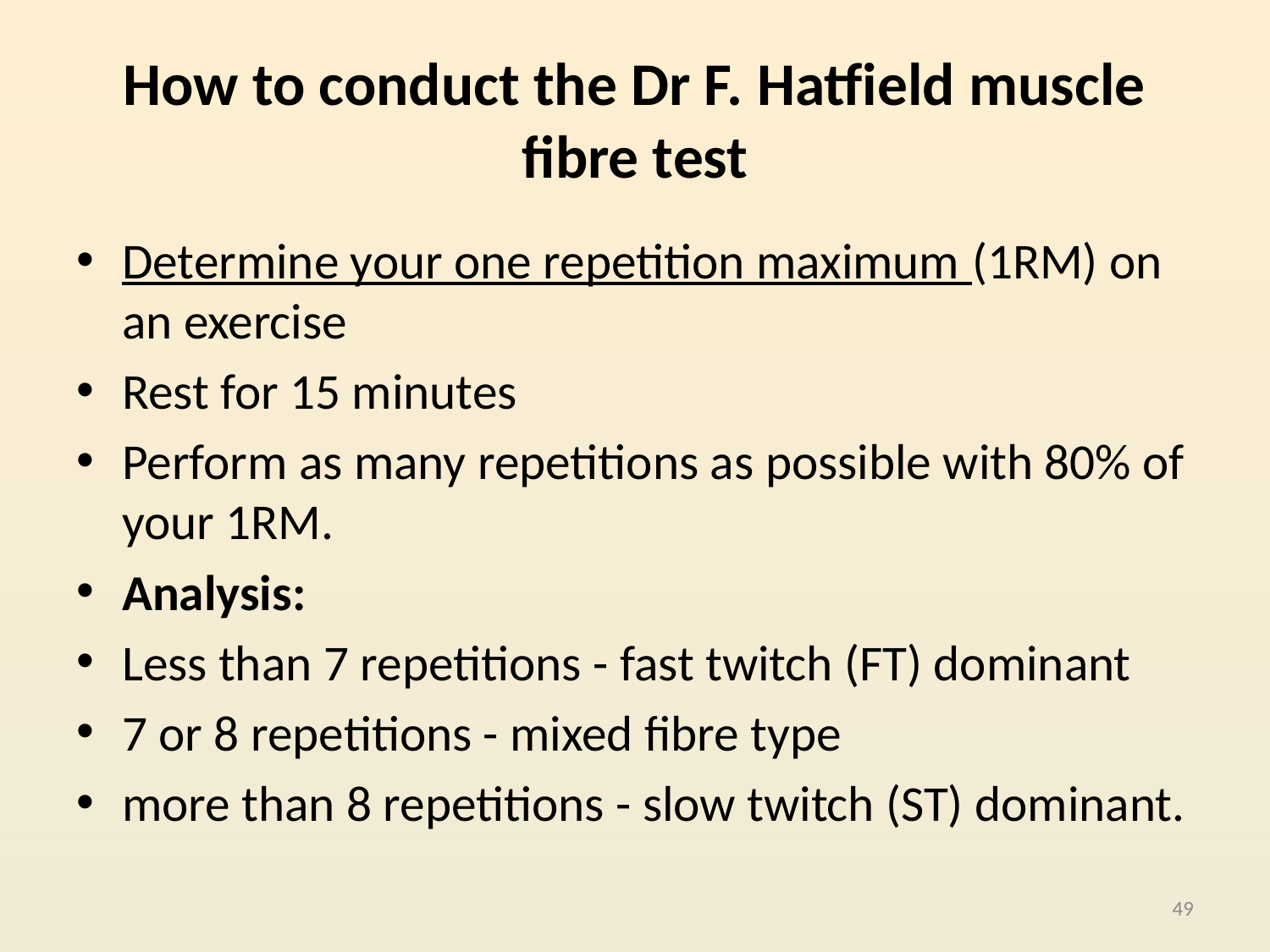

# How to conduct the Dr F. Hatfield muscle fibre test
Determine your one repetition maximum (1RM) on an exercise
Rest for 15 minutes
Perform as many repetitions as possible with 80% of your 1RM.
Analysis:
Less than 7 repetitions - fast twitch (FT) dominant
7 or 8 repetitions - mixed fibre type
more than 8 repetitions - slow twitch (ST) dominant.

49